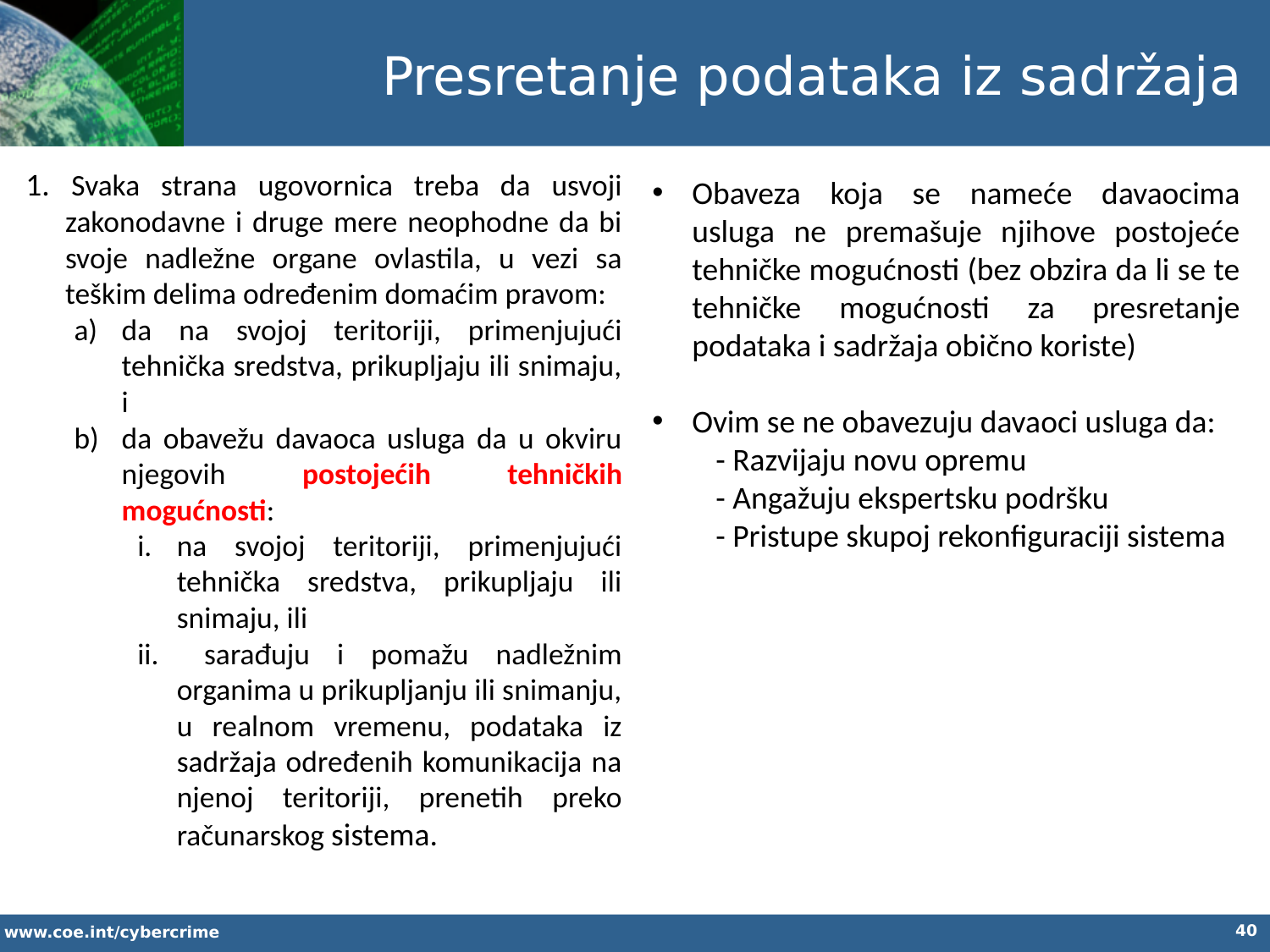

Presretanje podataka iz sadržaja
1. Svaka strana ugovornica treba da usvoji zakonodavne i druge mere neophodne da bi svoje nadležne organe ovlastila, u vezi sa teškim delima određenim domaćim pravom:
da na svojoj teritoriji, primenjujući tehnička sredstva, prikupljaju ili snimaju, i
da obavežu davaoca usluga da u okviru njegovih postojećih tehničkih mogućnosti:
na svojoj teritoriji, primenjujući tehnička sredstva, prikupljaju ili snimaju, ili
 sarađuju i pomažu nadležnim organima u prikupljanju ili snimanju, u realnom vremenu, podataka iz sadržaja određenih komunikacija na njenoj teritoriji, prenetih preko računarskog sistema.
Obaveza koja se nameće davaocima usluga ne premašuje njihove postojeće tehničke mogućnosti (bez obzira da li se te tehničke mogućnosti za presretanje podataka i sadržaja obično koriste)

Ovim se ne obavezuju davaoci usluga da:
- Razvijaju novu opremu
- Angažuju ekspertsku podršku
- Pristupe skupoj rekonfiguraciji sistema